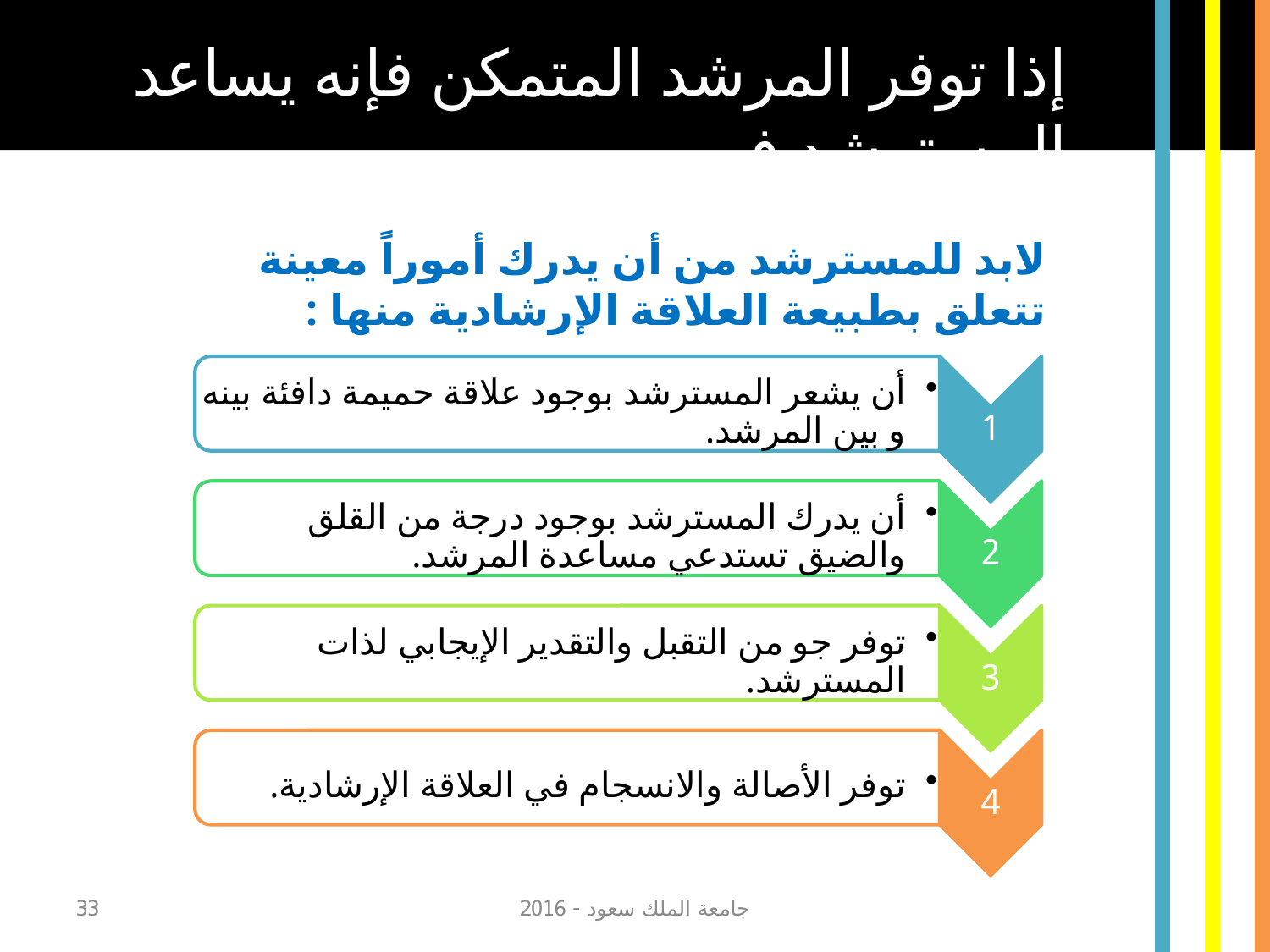

إذا توفر المرشد المتمكن فإنه يساعد المسترشد في
لابد للمسترشد من أن يدرك أموراً معينة تتعلق بطبيعة العلاقة الإرشادية منها :
1
أن يشعر المسترشد بوجود علاقة حميمة دافئة بينه و بين المرشد.
2
أن يدرك المسترشد بوجود درجة من القلق والضيق تستدعي مساعدة المرشد.
3
توفر جو من التقبل والتقدير الإيجابي لذات المسترشد.
4
توفر الأصالة والانسجام في العلاقة الإرشادية.
33
جامعة الملك سعود - 2016